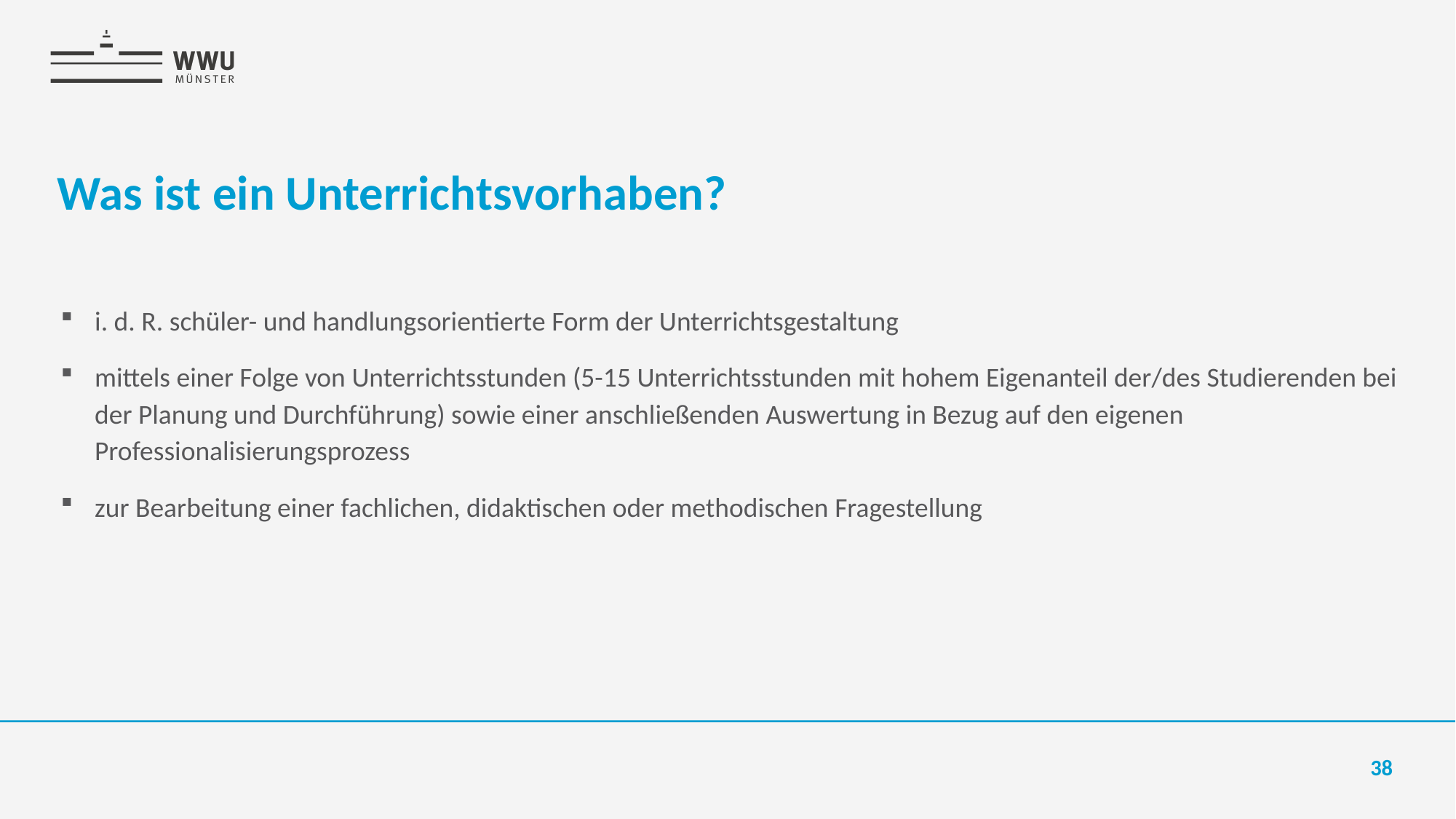

# Was ist ein Unterrichtsvorhaben?
i. d. R. schüler- und handlungsorientierte Form der Unterrichtsgestaltung
mittels einer Folge von Unterrichtsstunden (5-15 Unterrichtsstunden mit hohem Eigenanteil der/des Studierenden bei der Planung und Durchführung) sowie einer anschließenden Auswertung in Bezug auf den eigenen Professionalisierungsprozess
zur Bearbeitung einer fachlichen, didaktischen oder methodischen Fragestellung
38